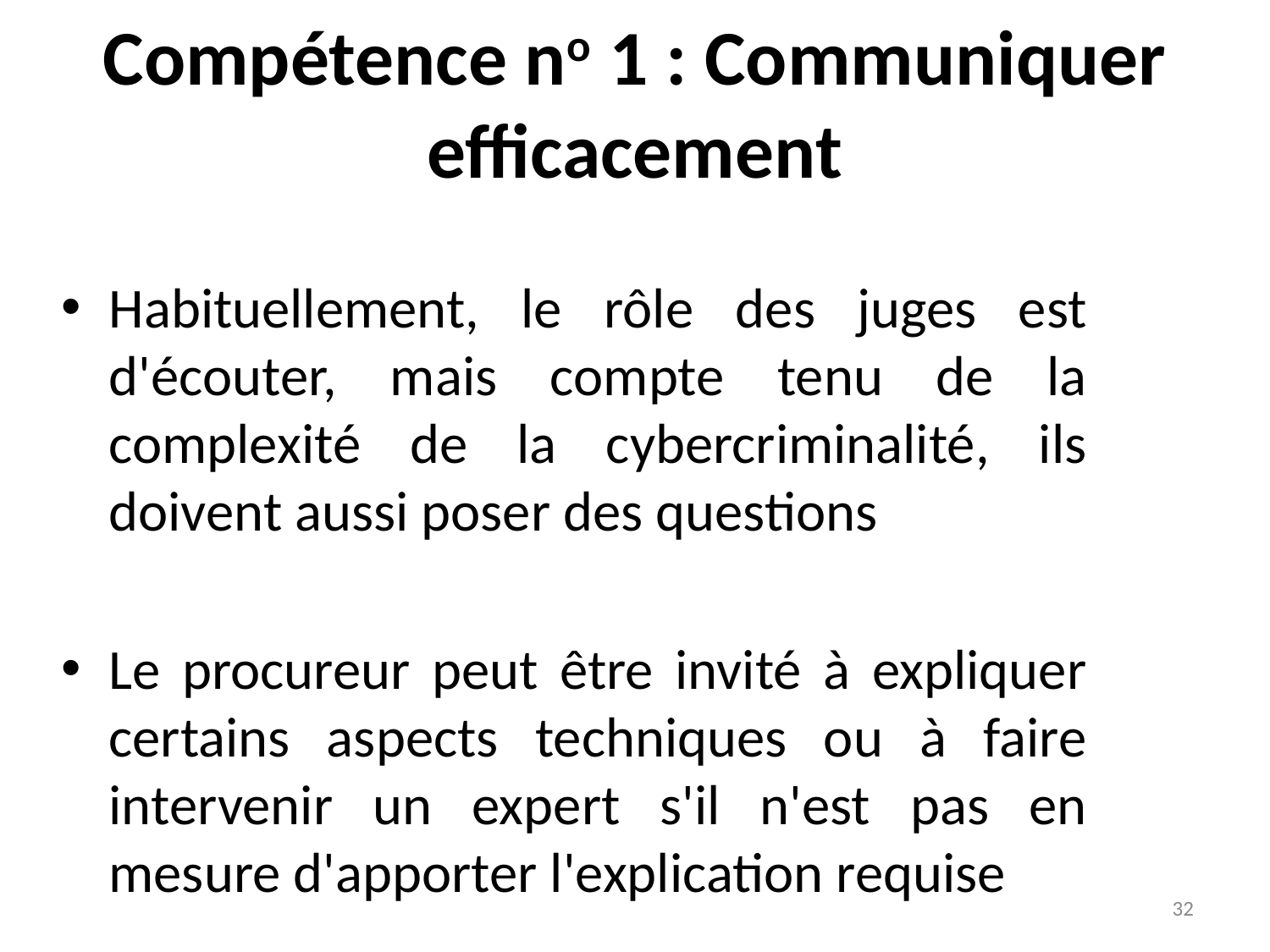

# Compétence no 1 : Communiquer efficacement

Habituellement, le rôle des juges est d'écouter, mais compte tenu de la complexité de la cybercriminalité, ils doivent aussi poser des questions

Le procureur peut être invité à expliquer certains aspects techniques ou à faire intervenir un expert s'il n'est pas en mesure d'apporter l'explication requise

32